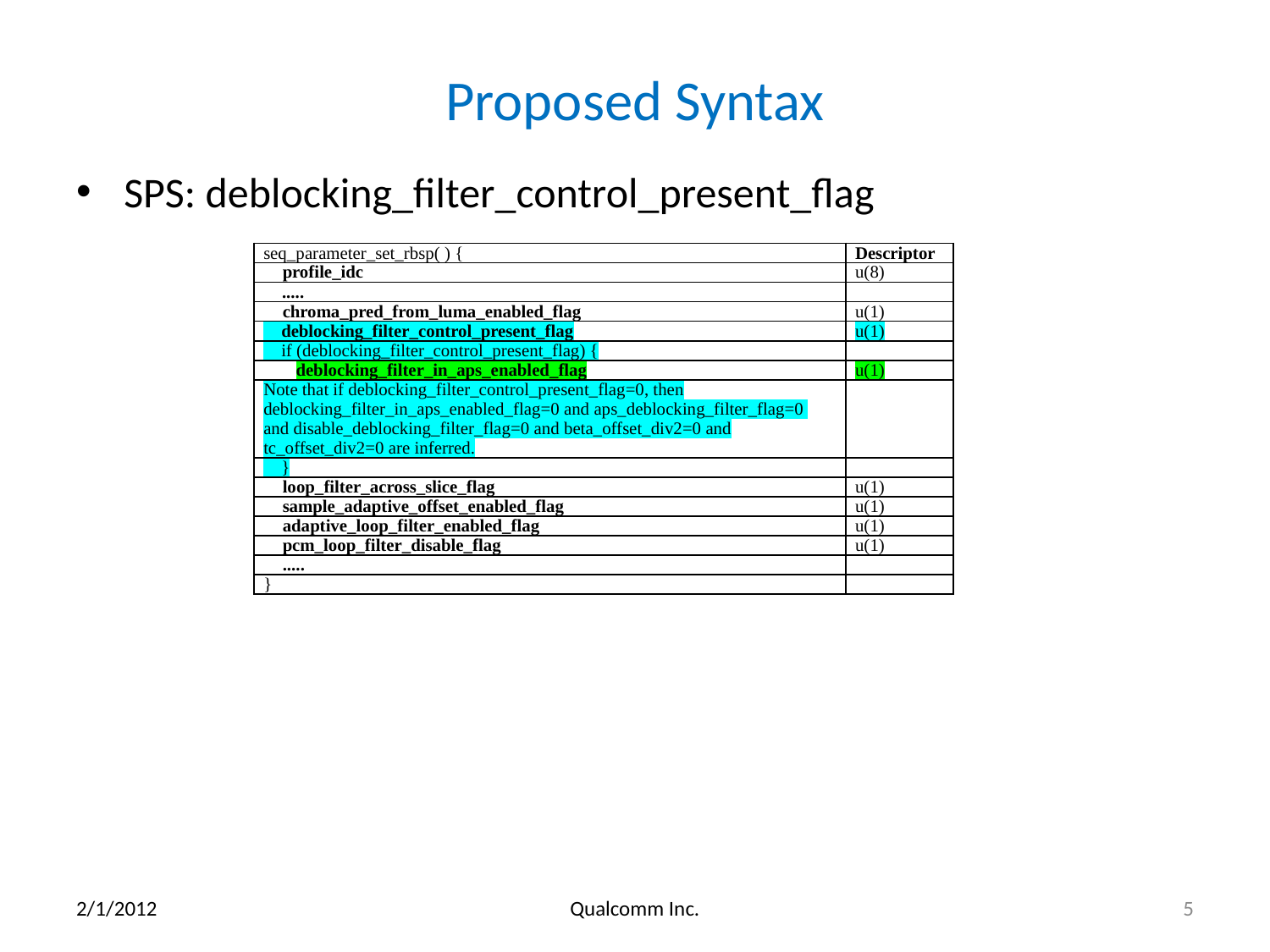

# Proposed Syntax
SPS: deblocking_filter_control_present_flag

| seq\_parameter\_set\_rbsp( ) { | Descriptor |
| --- | --- |
| profile\_idc | u(8) |
| ..... |  |
| chroma\_pred\_from\_luma\_enabled\_flag | u(1) |
| deblocking\_filter\_control\_present\_flag | u(1) |
| if (deblocking\_filter\_control\_present\_flag) { |  |
| deblocking\_filter\_in\_aps\_enabled\_flag | u(1) |
| Note that if deblocking\_filter\_control\_present\_flag=0, then deblocking\_filter\_in\_aps\_enabled\_flag=0 and aps\_deblocking\_filter\_flag=0 and disable\_deblocking\_filter\_flag=0 and beta\_offset\_div2=0 and tc\_offset\_div2=0 are inferred. |  |
| } |  |
| loop\_filter\_across\_slice\_flag | u(1) |
| sample\_adaptive\_offset\_enabled\_flag | u(1) |
| adaptive\_loop\_filter\_enabled\_flag | u(1) |
| pcm\_loop\_filter\_disable\_flag | u(1) |
| ..... |  |
| } |  |
2/1/2012
Qualcomm Inc.
5